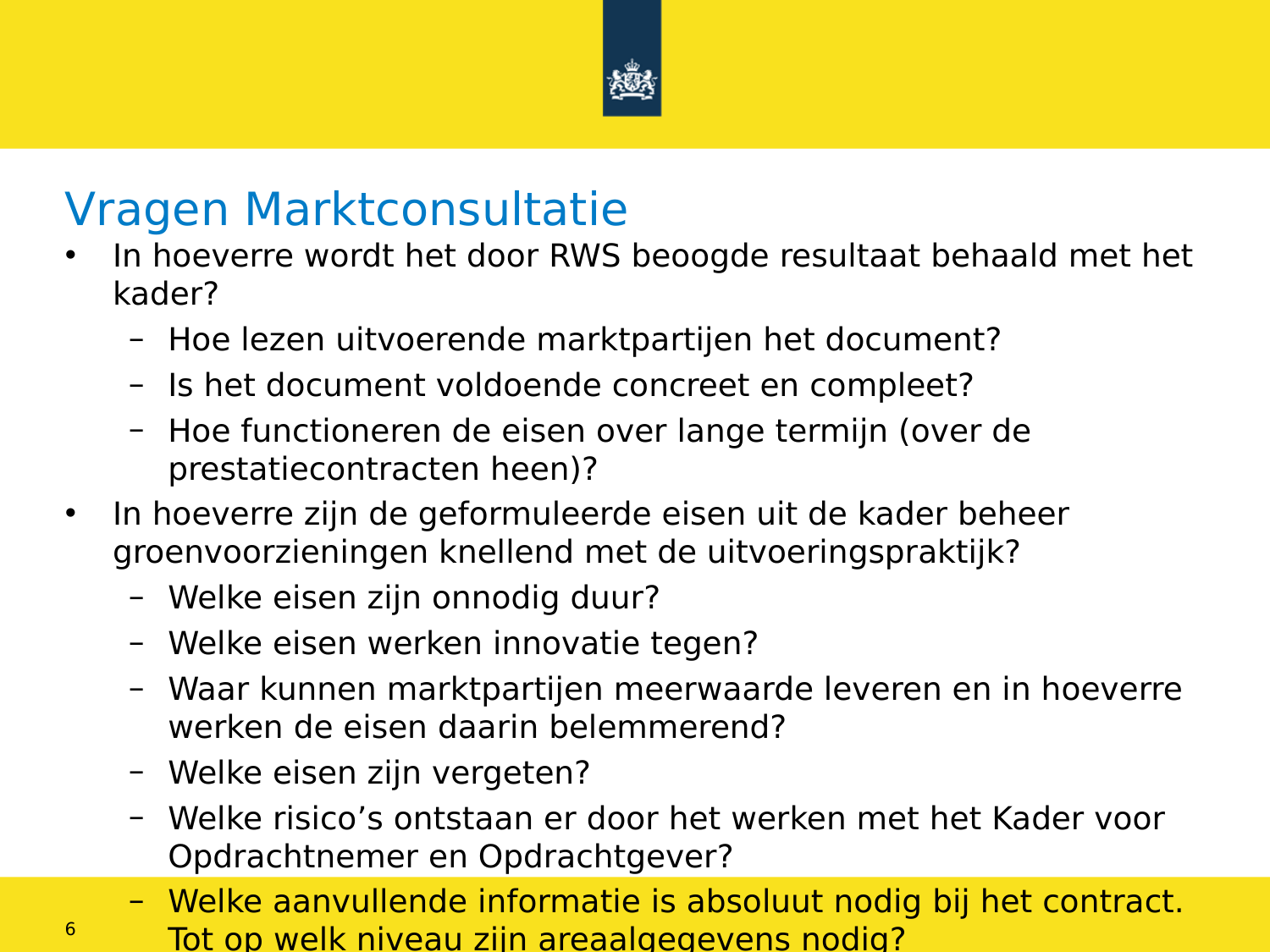

# Vragen Marktconsultatie
In hoeverre wordt het door RWS beoogde resultaat behaald met het kader?
Hoe lezen uitvoerende marktpartijen het document?
Is het document voldoende concreet en compleet?
Hoe functioneren de eisen over lange termijn (over de prestatiecontracten heen)?
In hoeverre zijn de geformuleerde eisen uit de kader beheer groenvoorzieningen knellend met de uitvoeringspraktijk?
Welke eisen zijn onnodig duur?
Welke eisen werken innovatie tegen?
Waar kunnen marktpartijen meerwaarde leveren en in hoeverre werken de eisen daarin belemmerend?
Welke eisen zijn vergeten?
Welke risico’s ontstaan er door het werken met het Kader voor Opdrachtnemer en Opdrachtgever?
Welke aanvullende informatie is absoluut nodig bij het contract. Tot op welk niveau zijn areaalgegevens nodig?